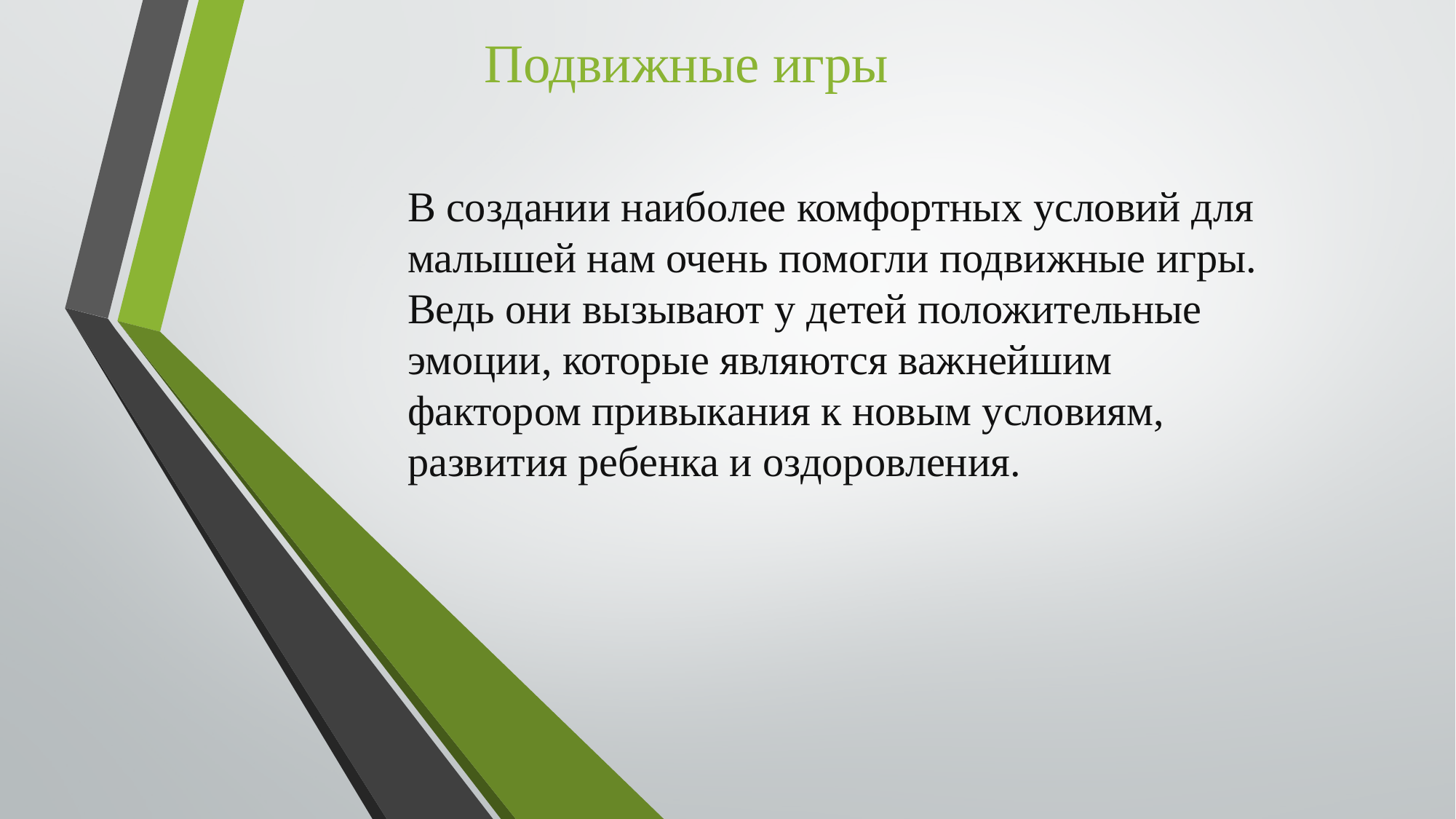

# Подвижные игры
В создании наиболее комфортных условий для малышей нам очень помогли подвижные игры. Ведь они вызывают у детей положительные эмоции, которые являются важнейшим фактором привыкания к новым условиям, развития ребенка и оздоровления.